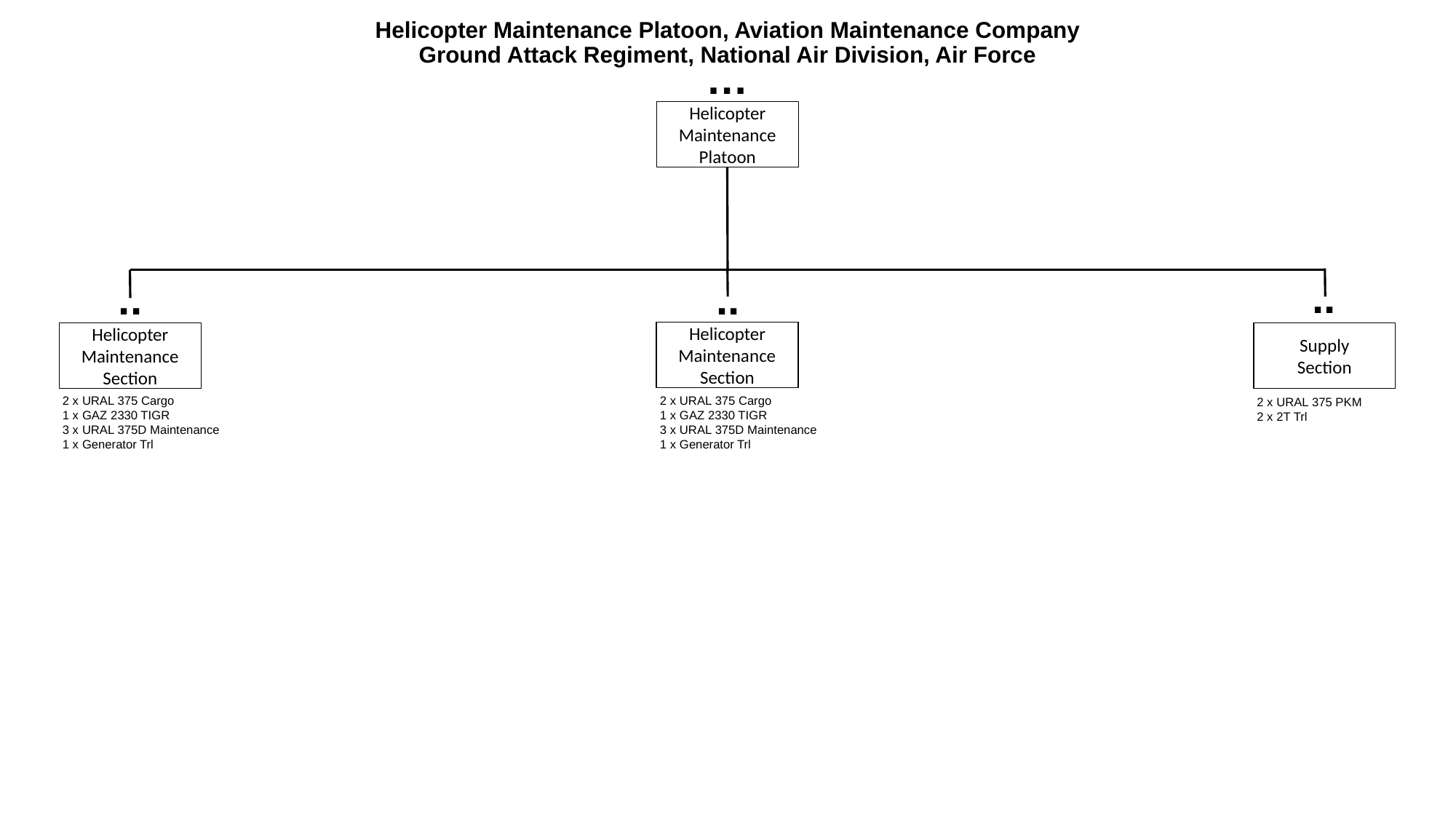

# Helicopter Maintenance Platoon, Aviation Maintenance Company Ground Attack Regiment, National Air Division, Air Force
…
Helicopter Maintenance
Platoon
..
..
..
Helicopter Maintenance
Section
Helicopter Maintenance Section
Supply
Section
2 x URAL 375 Cargo
1 x GAZ 2330 TIGR
3 x URAL 375D Maintenance
1 x Generator Trl
2 x URAL 375 Cargo
1 x GAZ 2330 TIGR
3 x URAL 375D Maintenance
1 x Generator Trl
2 x URAL 375 PKM
2 x 2T Trl